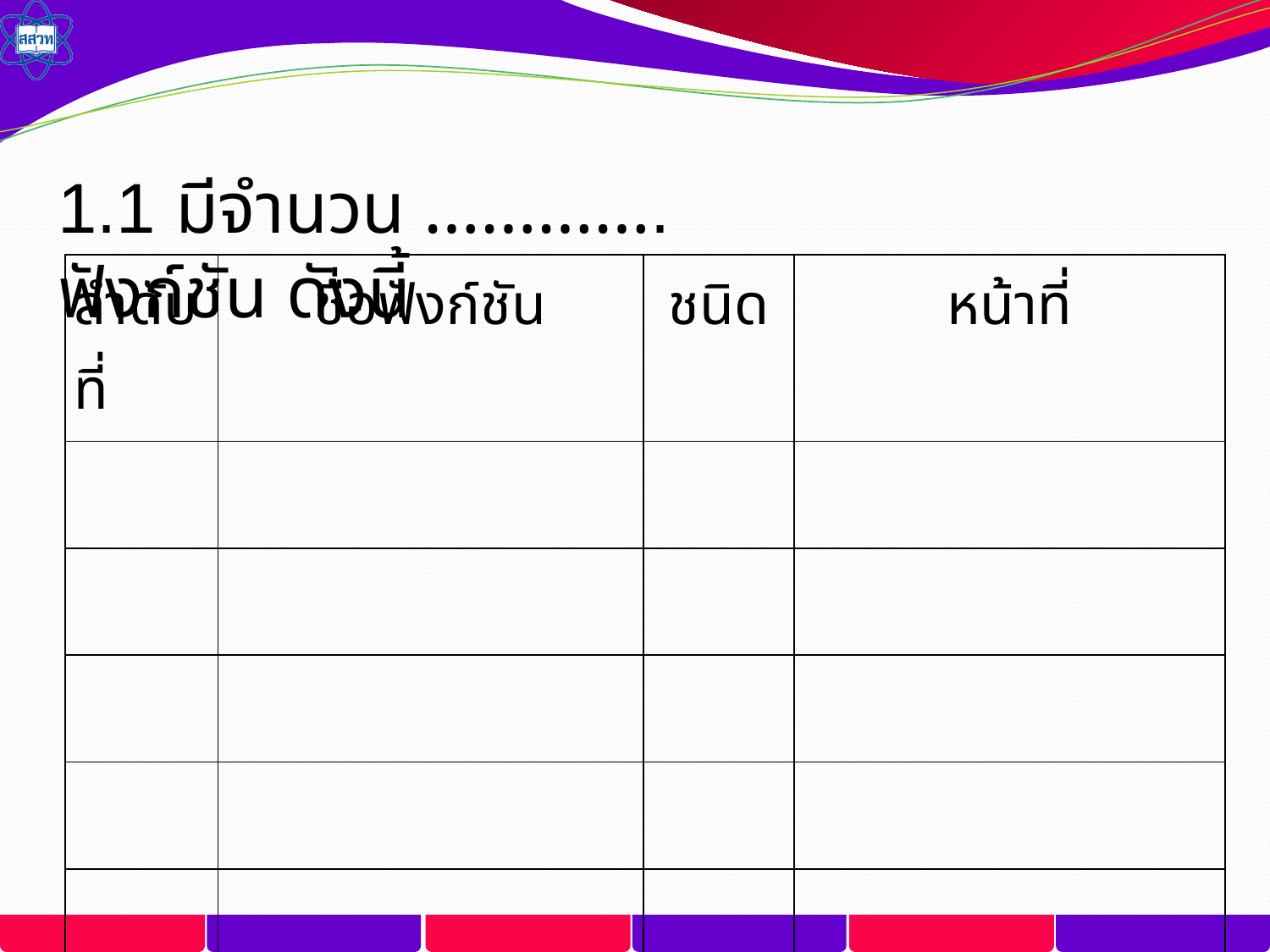

1.1 มีจำนวน …………. ฟังก์ชัน ดังนี้
| ลำดับที่ | ชื่อฟังก์ชัน | ชนิด | หน้าที่ |
| --- | --- | --- | --- |
|  |  |  |  |
|  |  |  |  |
|  |  |  |  |
|  |  |  |  |
|  |  |  |  |